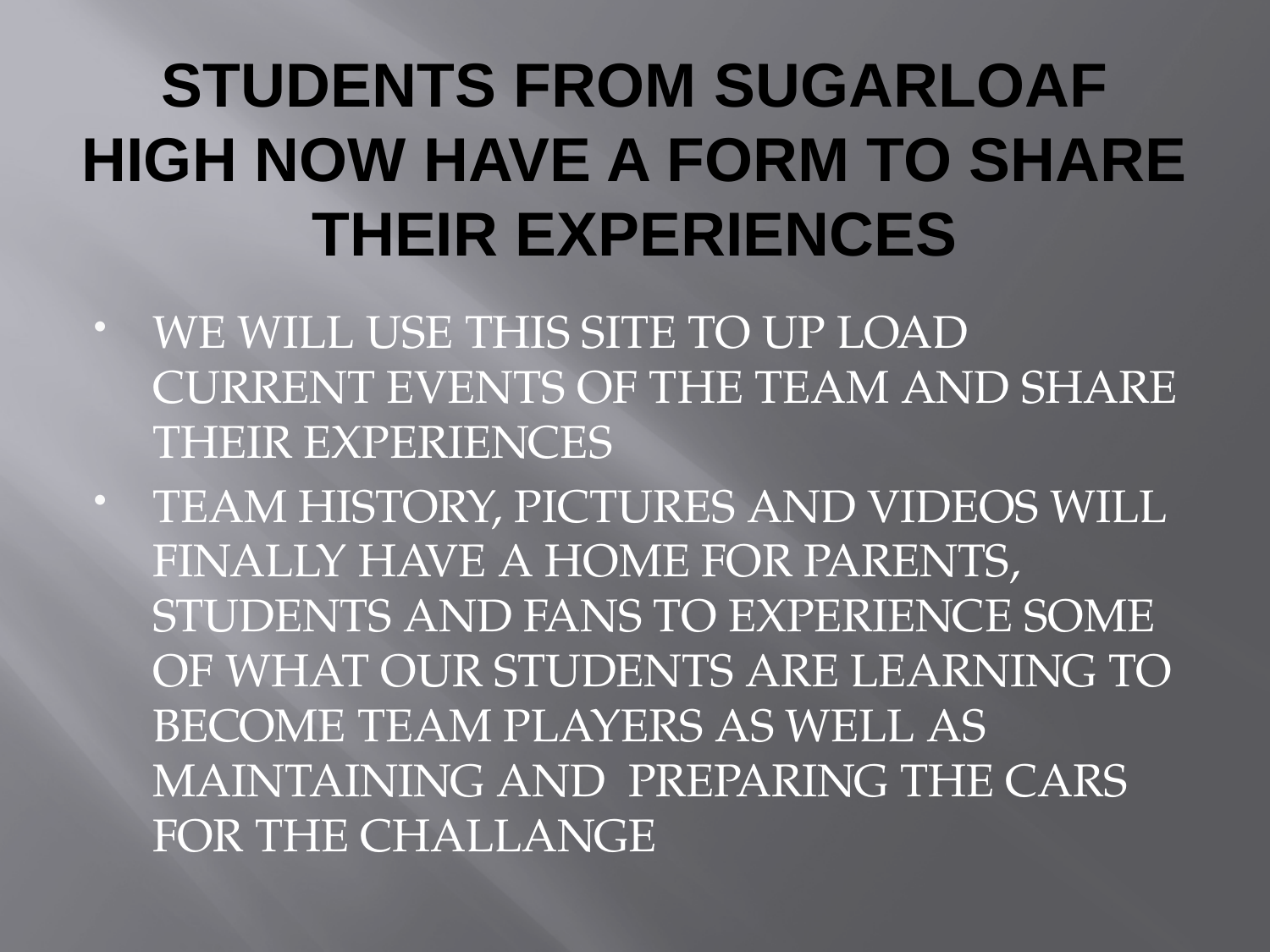

# STUDENTS FROM SUGARLOAF HIGH NOW HAVE A FORM TO SHARE THEIR EXPERIENCES
WE WILL USE THIS SITE TO UP LOAD CURRENT EVENTS OF THE TEAM AND SHARE THEIR EXPERIENCES
TEAM HISTORY, PICTURES AND VIDEOS WILL FINALLY HAVE A HOME FOR PARENTS, STUDENTS AND FANS TO EXPERIENCE SOME OF WHAT OUR STUDENTS ARE LEARNING TO BECOME TEAM PLAYERS AS WELL AS MAINTAINING AND  PREPARING THE CARS FOR THE CHALLANGE